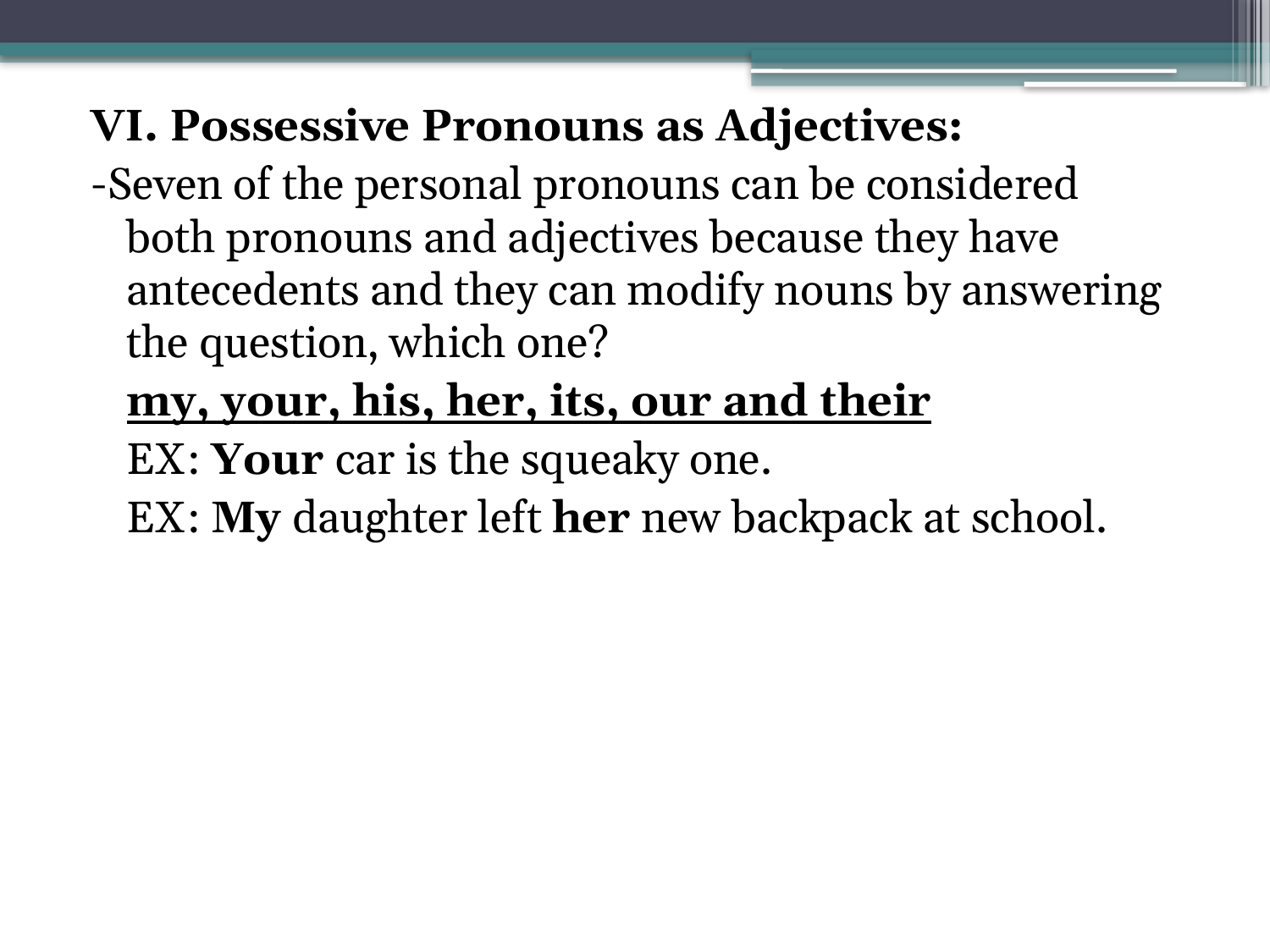

VI. Possessive Pronouns as Adjectives:
-Seven of the personal pronouns can be considered both pronouns and adjectives because they have antecedents and they can modify nouns by answering the question, which one?
	my, your, his, her, its, our and their
	EX: Your car is the squeaky one.
 	EX: My daughter left her new backpack at school.